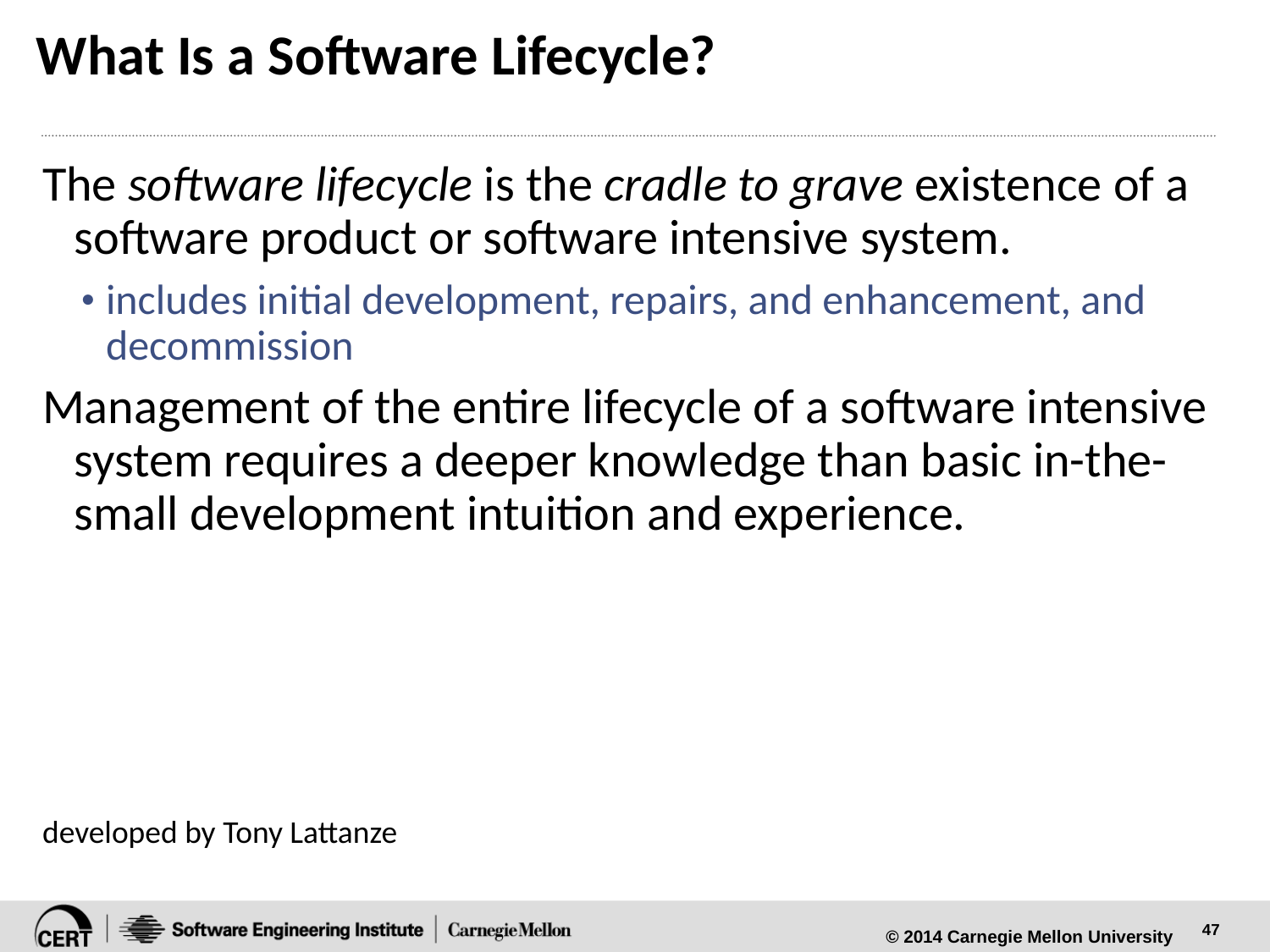

# What Is a Software Lifecycle?
The software lifecycle is the cradle to grave existence of a software product or software intensive system.
includes initial development, repairs, and enhancement, and decommission
Management of the entire lifecycle of a software intensive system requires a deeper knowledge than basic in-the-small development intuition and experience.

developed by Tony Lattanze